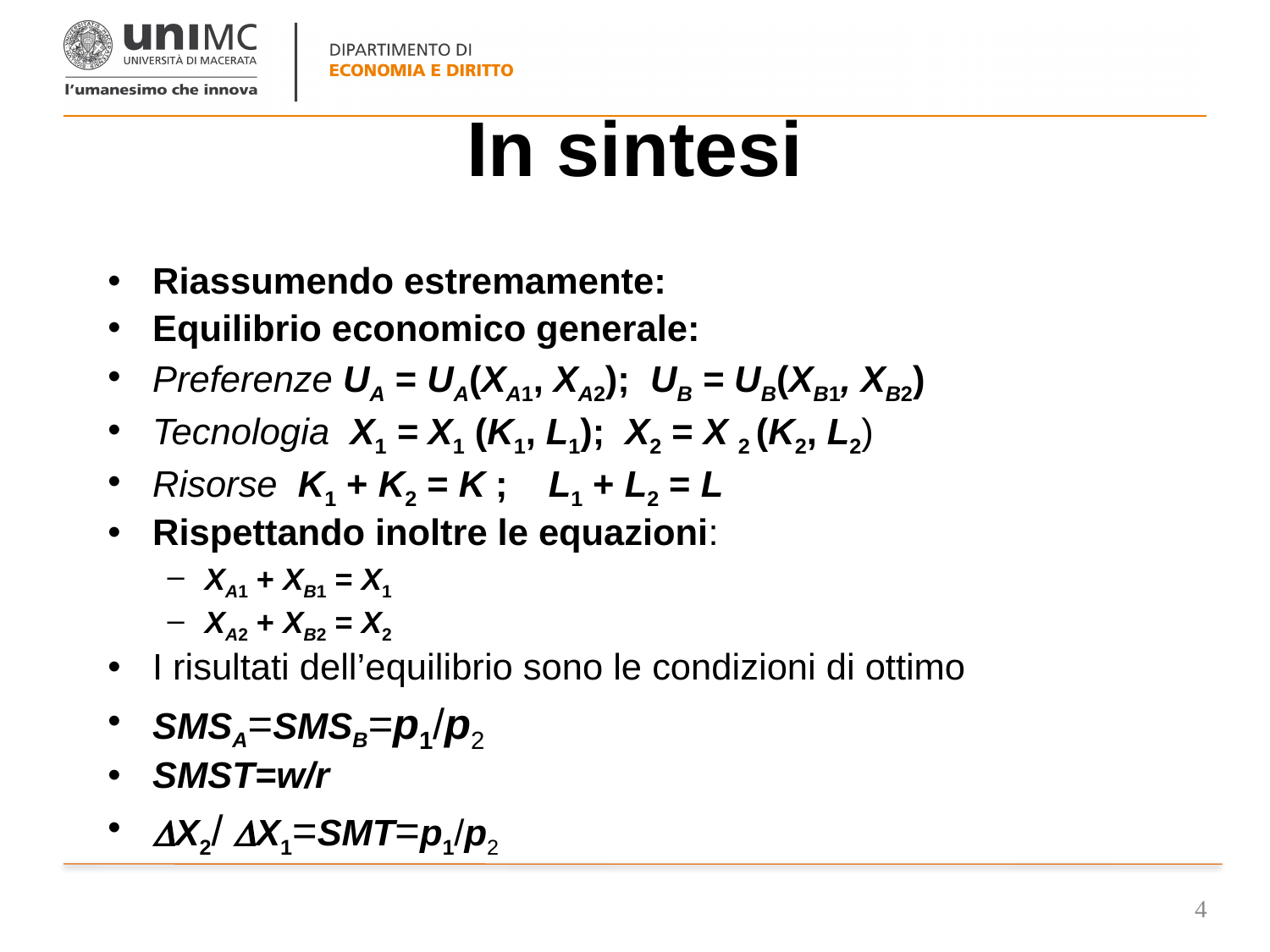

# In sintesi
Riassumendo estremamente:
Equilibrio economico generale:
Preferenze UA = UA(XA1, XA2);  UB = UB(XB1, XB2)
Tecnologia  X1 = X1 (K1, L1);  X2 = X 2 (K2, L2)
Risorse  K1 + K2 = K ;    L1 + L2 = L
Rispettando inoltre le equazioni:
XA1 + XB1 = X1
XA2 + XB2 = X2
I risultati dell’equilibrio sono le condizioni di ottimo
SMSA=SMSB=p1/p2
SMST=w/r
ΔX2/ ΔX1=SMT=p1/p2
4